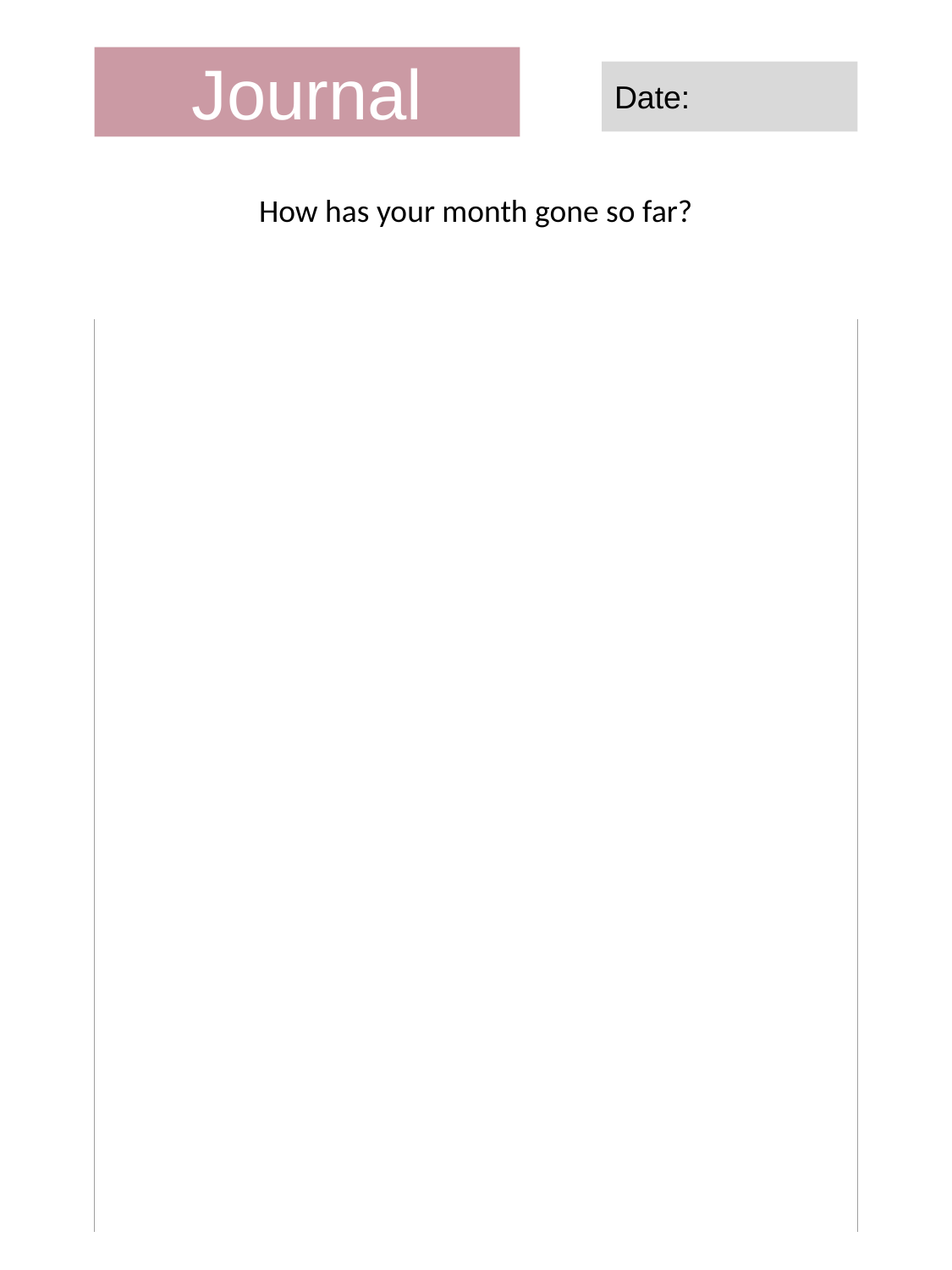

Journal

Date:
How has your month gone so far?
|  |
| --- |
|  |
|  |
|  |
|  |
|  |
|  |
|  |
|  |
|  |
|  |
|  |
|  |
|  |
|  |
|  |
|  |
|  |
|  |
|  |
|  |
|  |